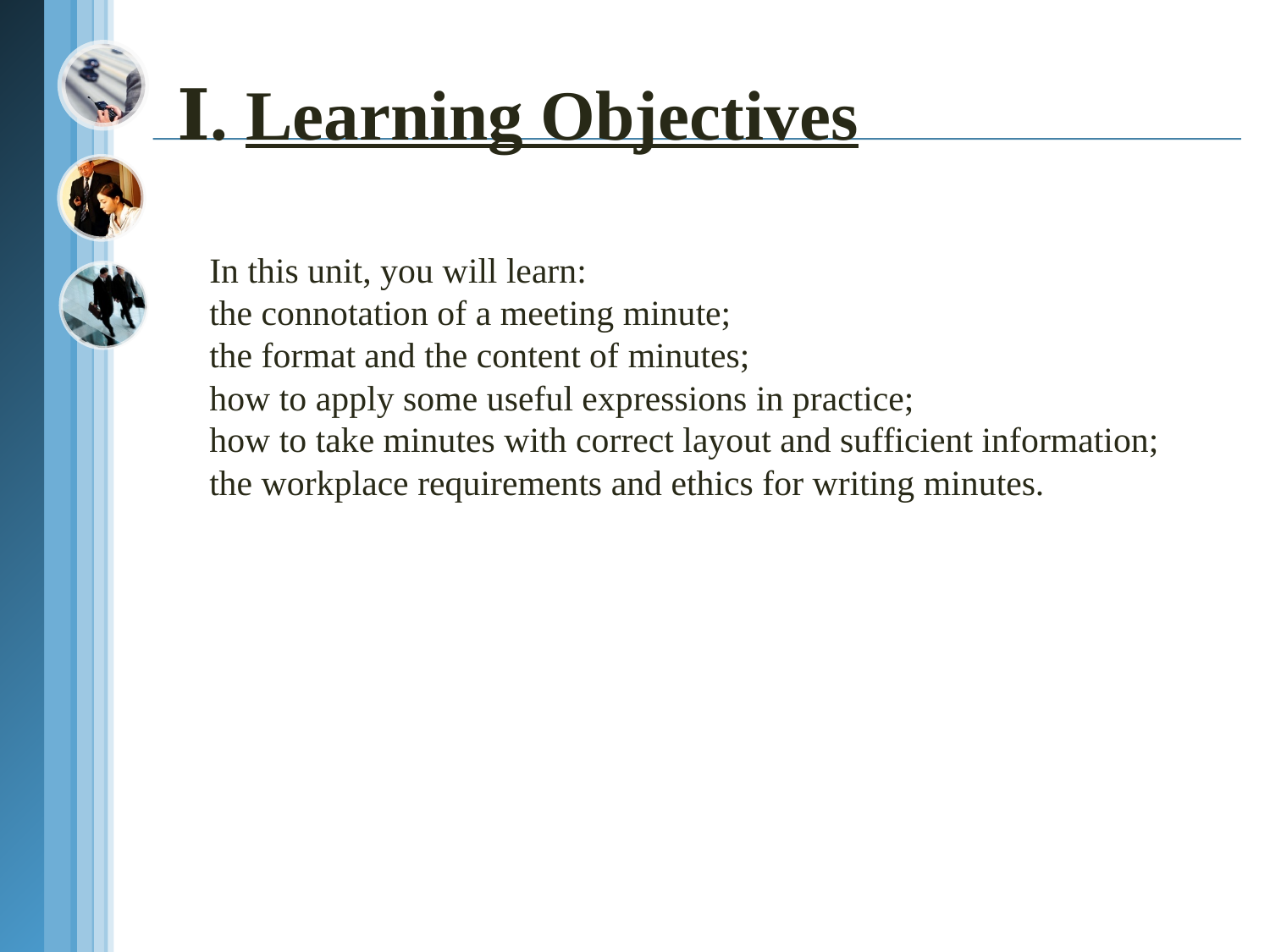

# Ⅰ. Learning Objectives
In this unit, you will learn:
the connotation of a meeting minute;
the format and the content of minutes;
how to apply some useful expressions in practice;
how to take minutes with correct layout and sufficient information;
the workplace requirements and ethics for writing minutes.